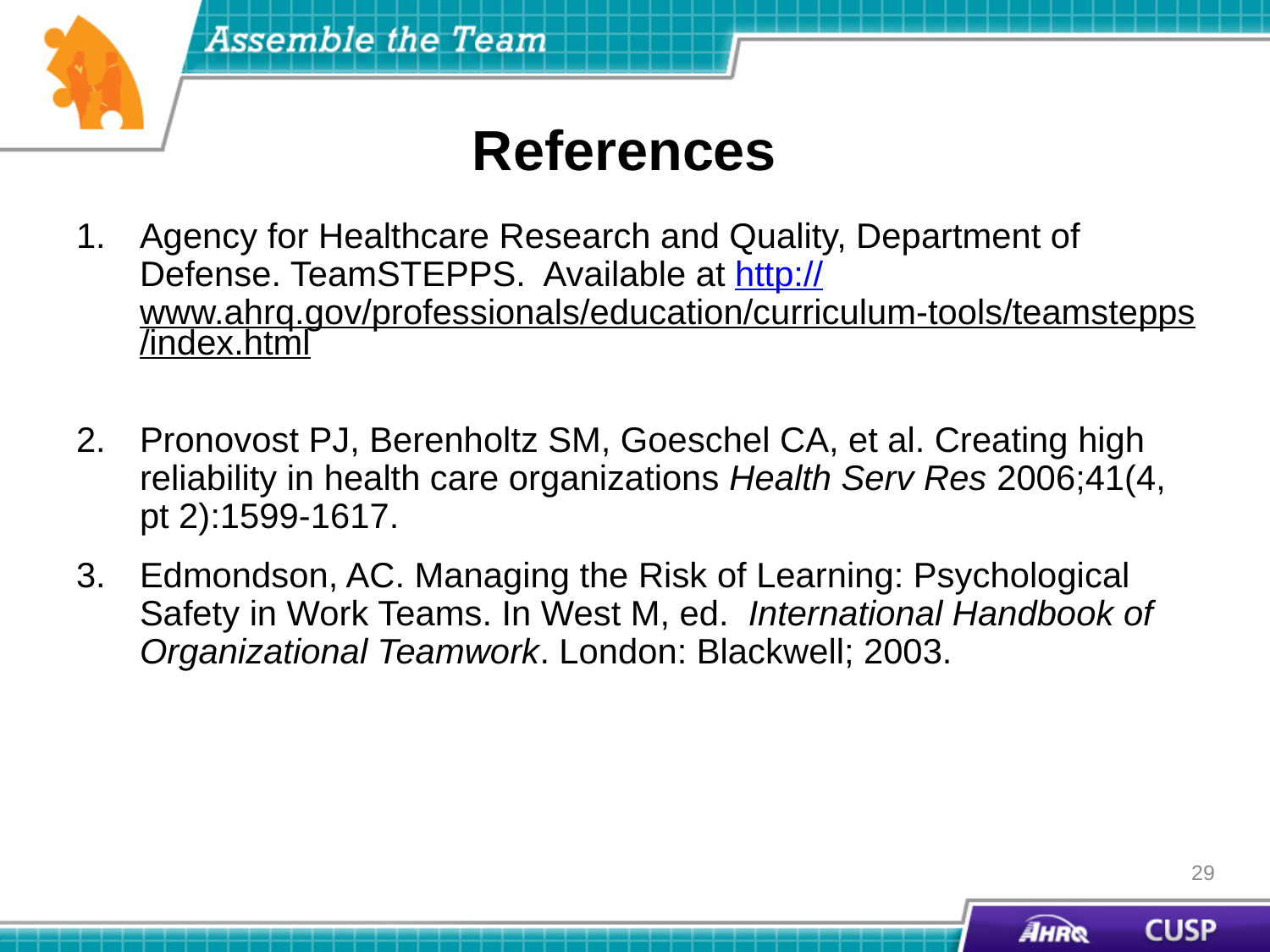

# References
Agency for Healthcare Research and Quality, Department of Defense. TeamSTEPPS.  Available at http://www.ahrq.gov/professionals/education/curriculum-tools/teamstepps/index.html
Pronovost PJ, Berenholtz SM, Goeschel CA, et al. Creating high reliability in health care organizations Health Serv Res 2006;41(4, pt 2):1599-1617.
Edmondson, AC. Managing the Risk of Learning: Psychological Safety in Work Teams. In West M, ed.  International Handbook of Organizational Teamwork. London: Blackwell; 2003.

29